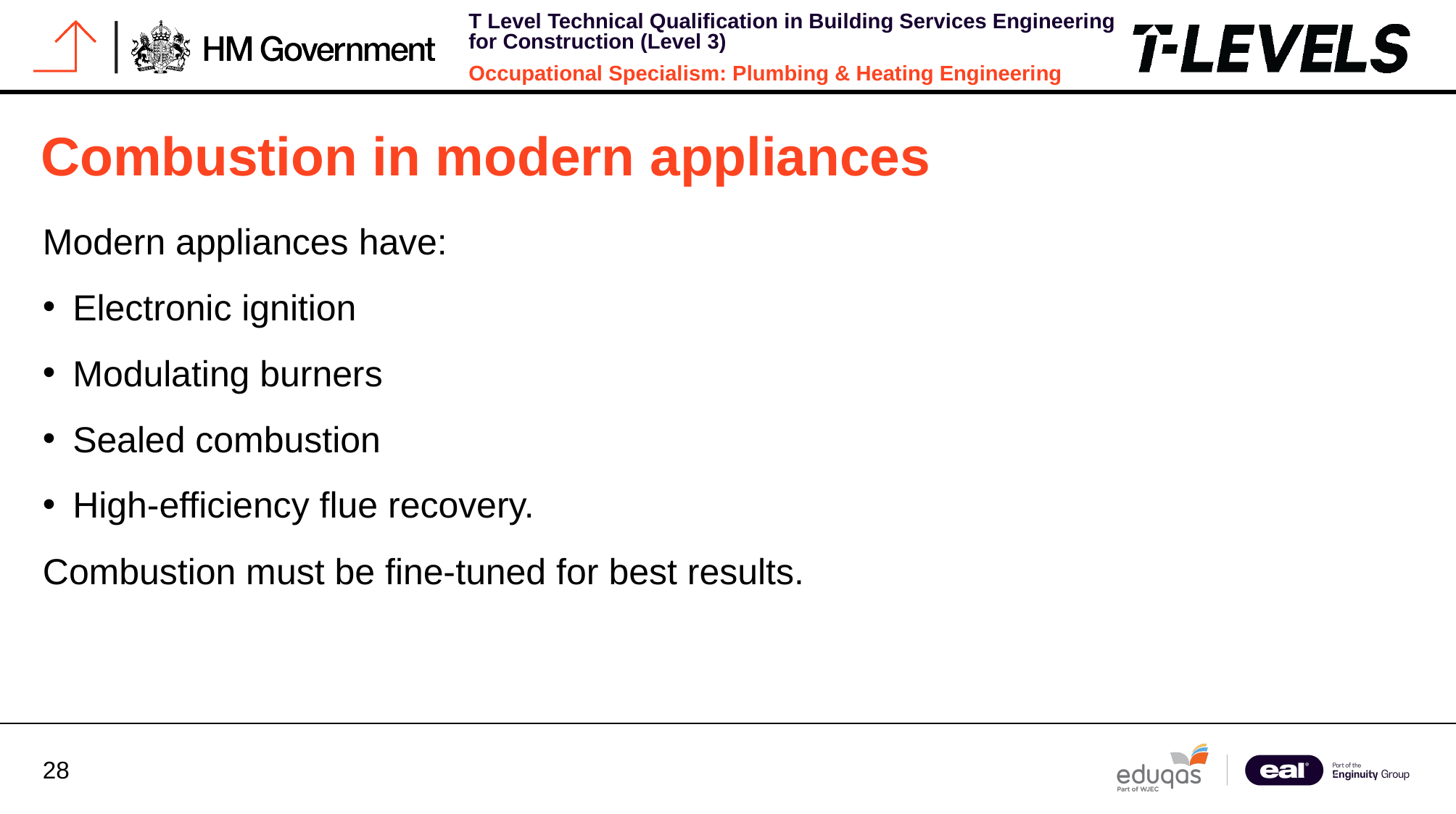

# Combustion in modern appliances
Modern appliances have:
Electronic ignition
Modulating burners
Sealed combustion
High-efficiency flue recovery.
Combustion must be fine-tuned for best results.